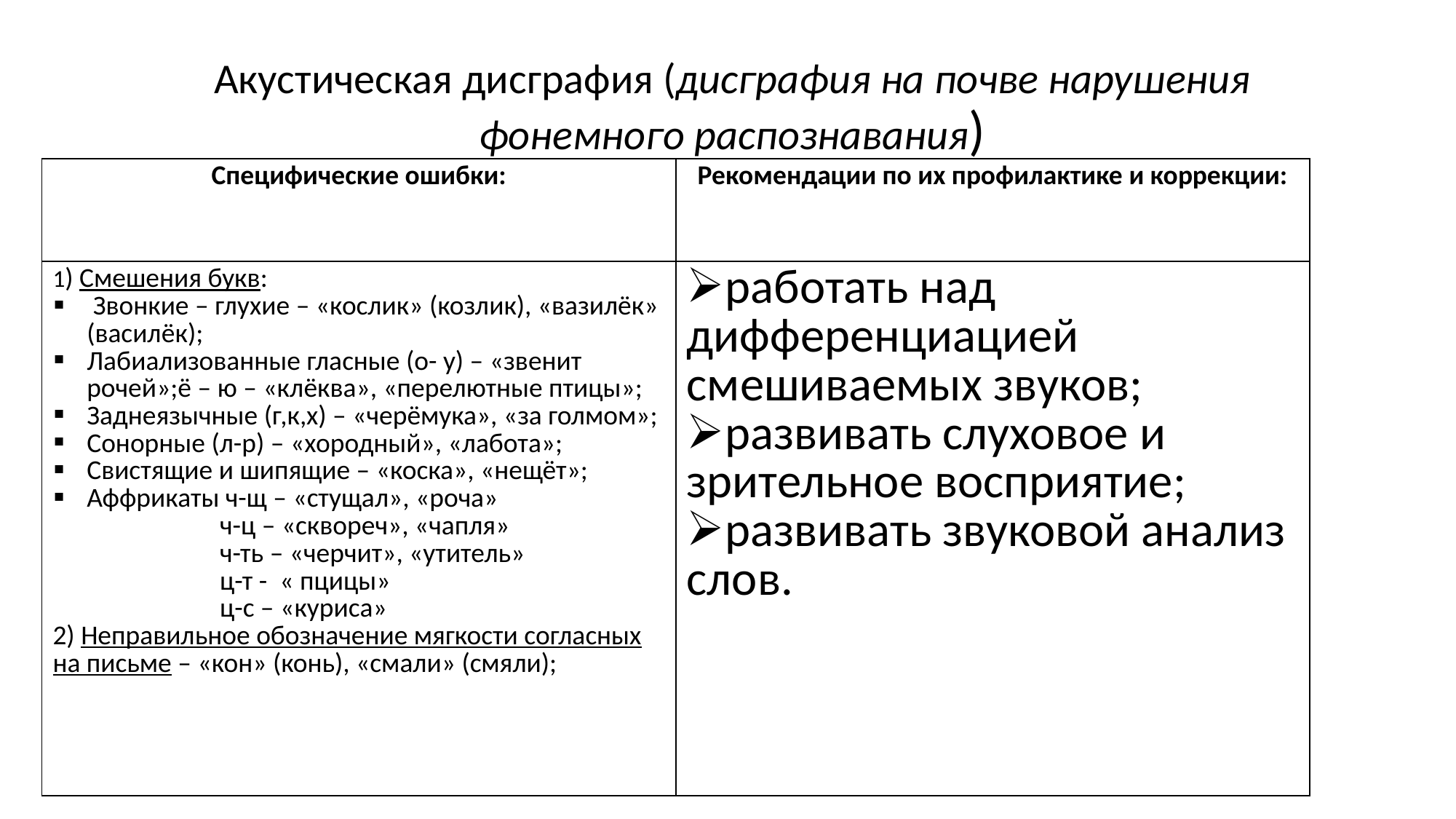

# Акустическая дисграфия (дисграфия на почве нарушения фонемного распознавания)
| Специфические ошибки: | Рекомендации по их профилактике и коррекции: |
| --- | --- |
| 1) Смешения букв: Звонкие – глухие – «кослик» (козлик), «вазилёк» (василёк); Лабиализованные гласные (о- у) – «звенит рочей»;ё – ю – «клёква», «перелютные птицы»; Заднеязычные (г,к,х) – «черёмука», «за голмом»; Сонорные (л-р) – «хородный», «лабота»; Свистящие и шипящие – «коска», «нещёт»; Аффрикаты ч-щ – «стущал», «роча» ч-ц – «сквореч», «чапля» ч-ть – «черчит», «утитель» ц-т - « пцицы» ц-с – «куриса» 2) Неправильное обозначение мягкости согласных на письме – «кон» (конь), «смали» (смяли); | работать над дифференциацией смешиваемых звуков; развивать слуховое и зрительное восприятие; развивать звуковой анализ слов. |